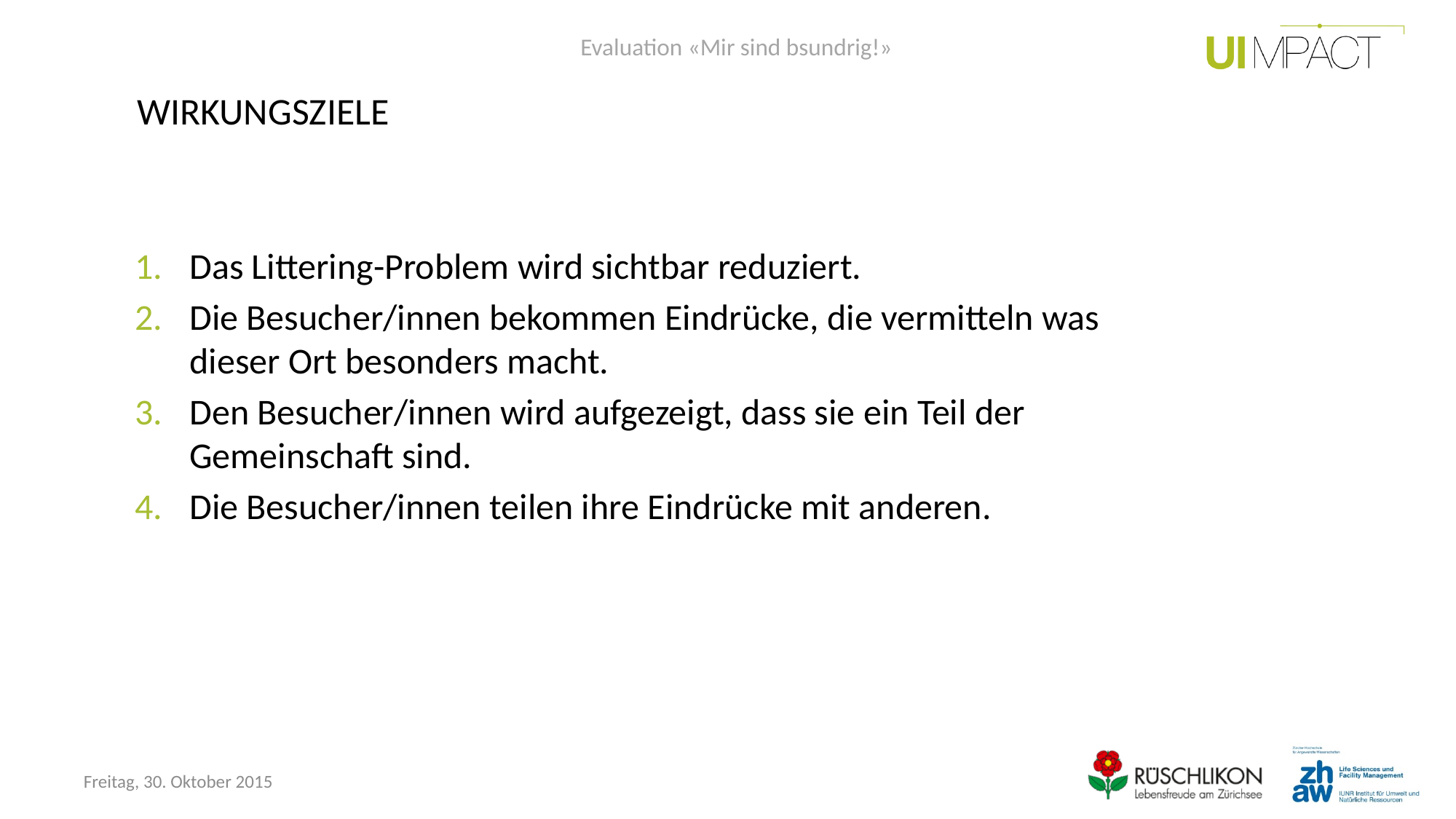

Evaluation «Mir sind bsundrig!»
# WIRKUNGSZIELE

Das Littering-Problem wird sichtbar reduziert.
Die Besucher/innen bekommen Eindrücke, die vermitteln was dieser Ort besonders macht.
Den Besucher/innen wird aufgezeigt, dass sie ein Teil der Gemeinschaft sind.
Die Besucher/innen teilen ihre Eindrücke mit anderen.
Freitag, 30. Oktober 2015